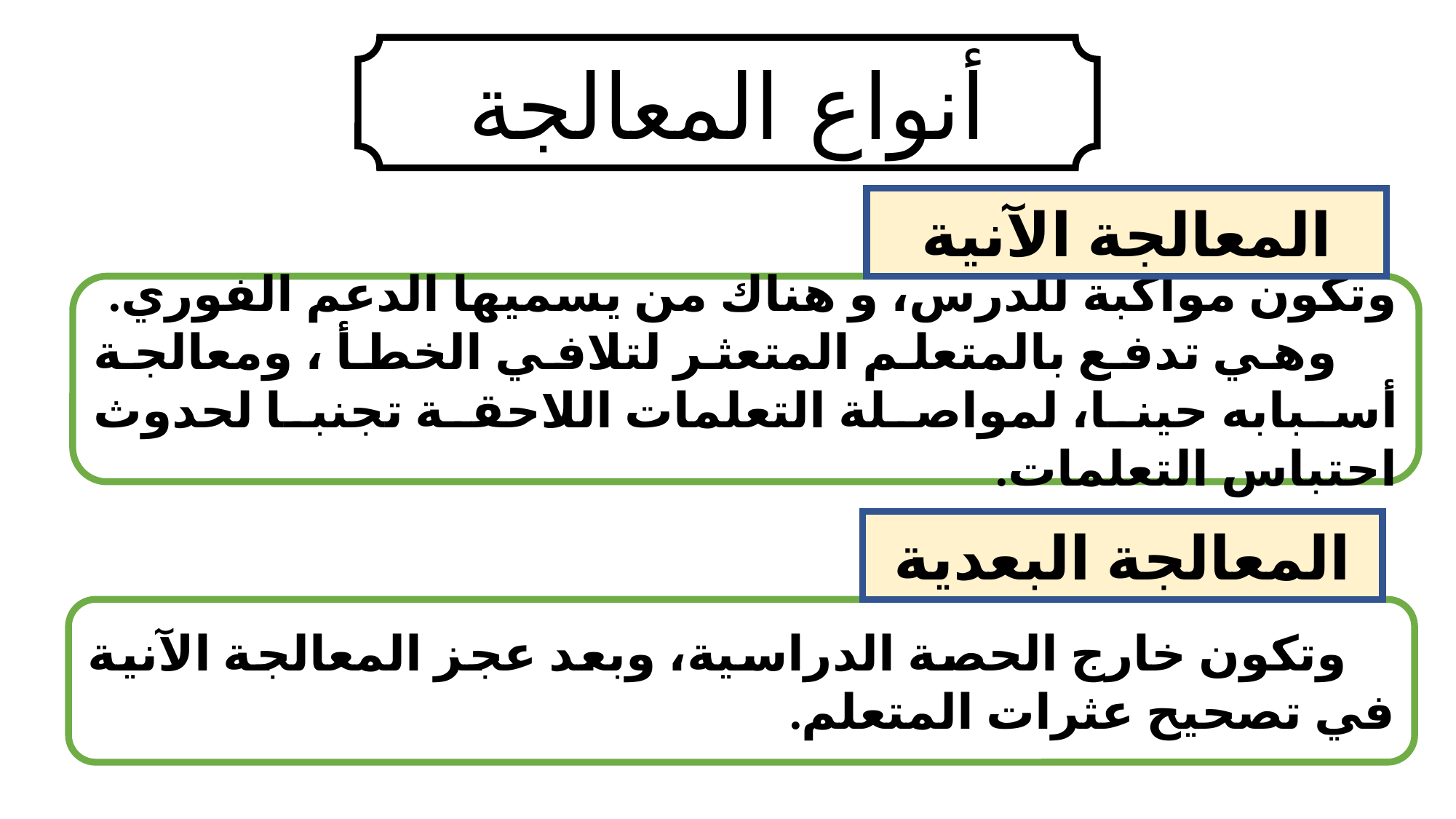

أنواع المعالجة
المعالجة الآنية
وتكون مواكبة للدرس، و هناك من يسميها الدعم الفوري.
     وهي تدفع بالمتعلم المتعثر لتلافي الخطأ ، ومعالجة أسبابه حينا، لمواصلة التعلمات اللاحقة تجنبا لحدوث احتباس التعلمات.
المعالجة البعدية
    وتكون خارج الحصة الدراسية، وبعد عجز المعالجة الآنية في تصحيح عثرات المتعلم.